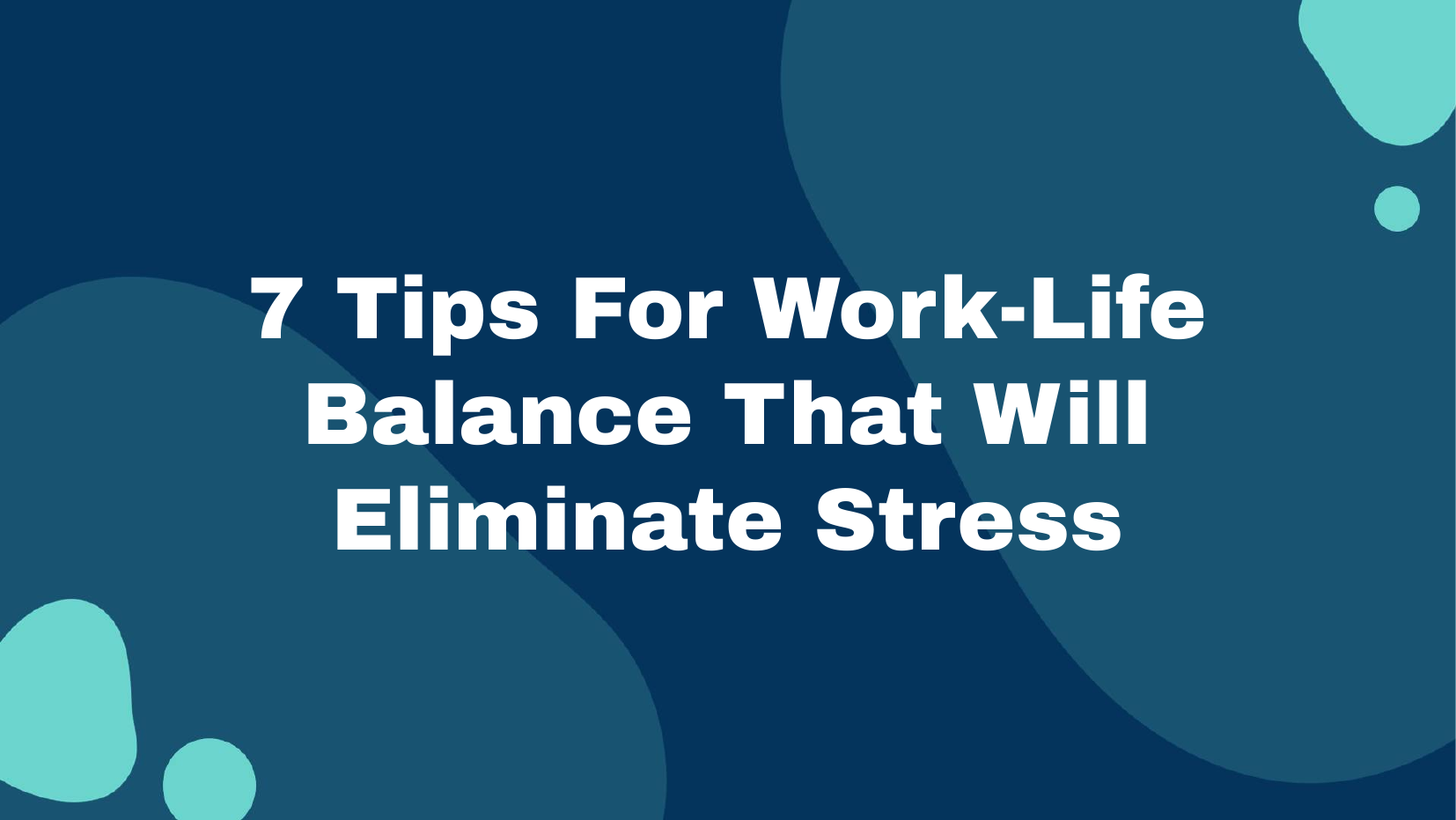

7 Tips For Work-Life Balance That Will Eliminate Stress